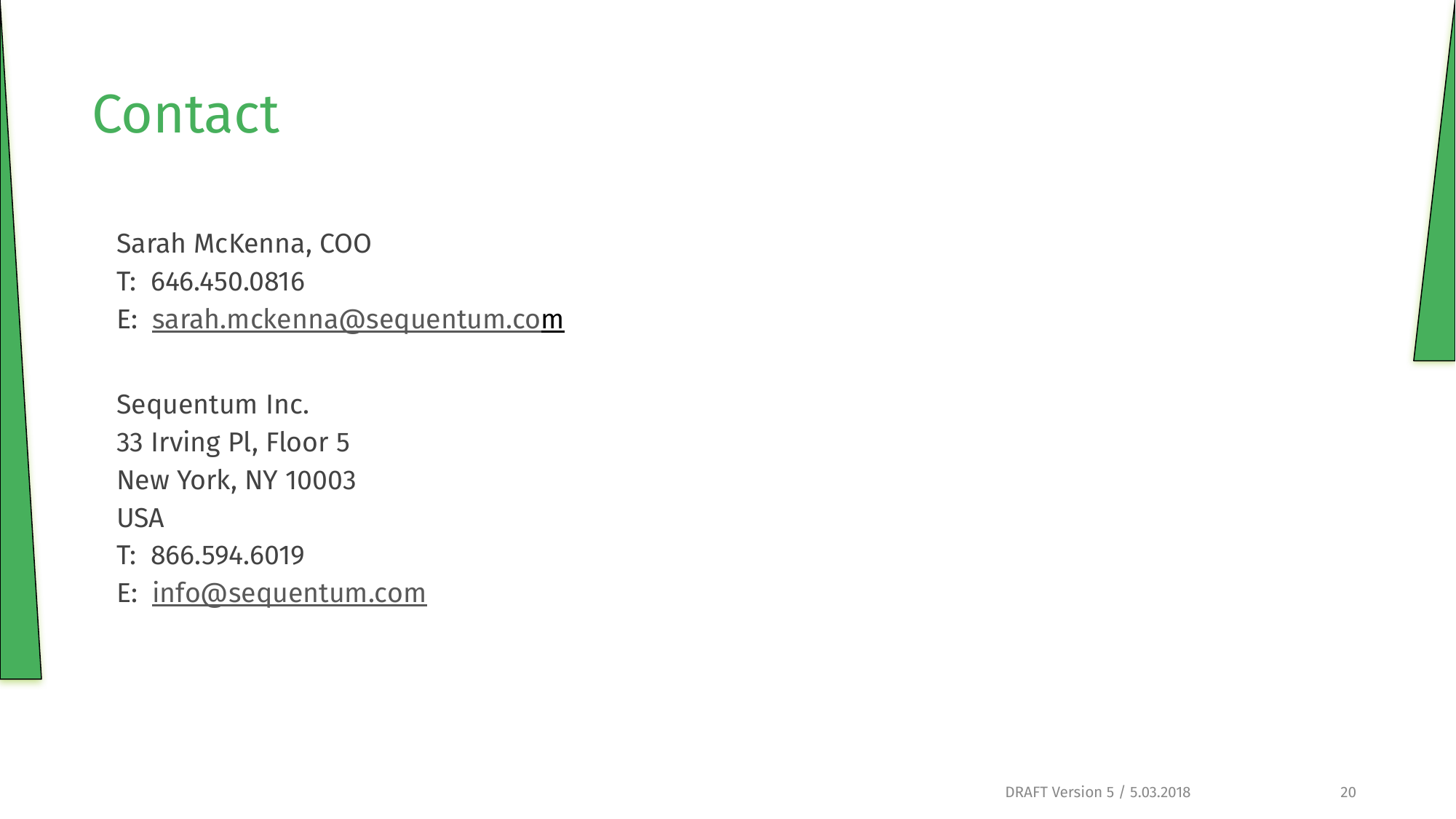

Contact
Sarah McKenna, COO
T:  646.450.0816
E:  sarah.mckenna@sequentum.com
Sequentum Inc.
33 Irving Pl, Floor 5
New York, NY 10003
USA
T:  866.594.6019
E:  info@sequentum.com
									   DRAFT Version 5 / 5.03.2018 		     20